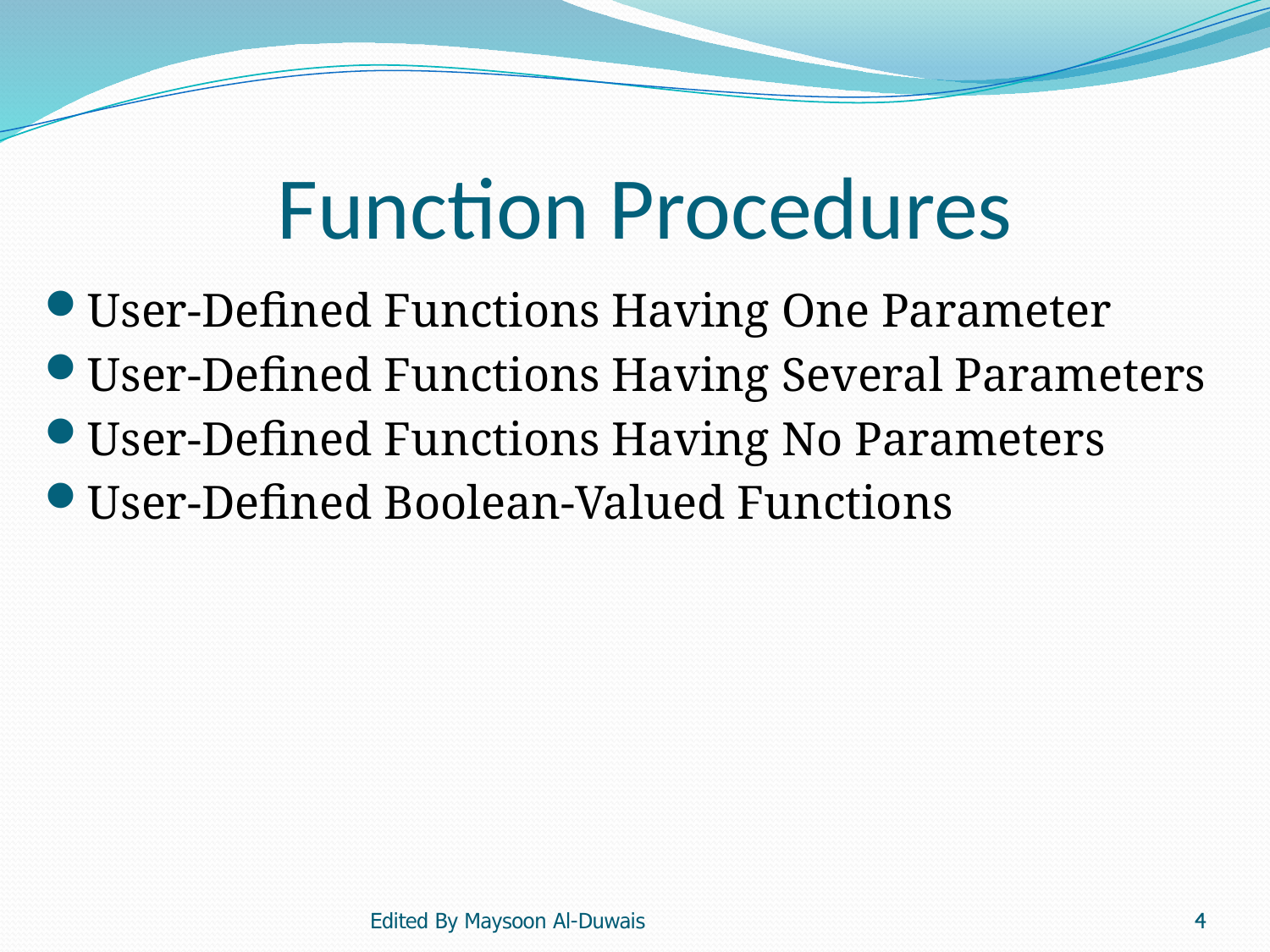

# Function Procedures
User-Defined Functions Having One Parameter
User-Defined Functions Having Several Parameters
User-Defined Functions Having No Parameters
User-Defined Boolean-Valued Functions
Edited By Maysoon Al-Duwais
4